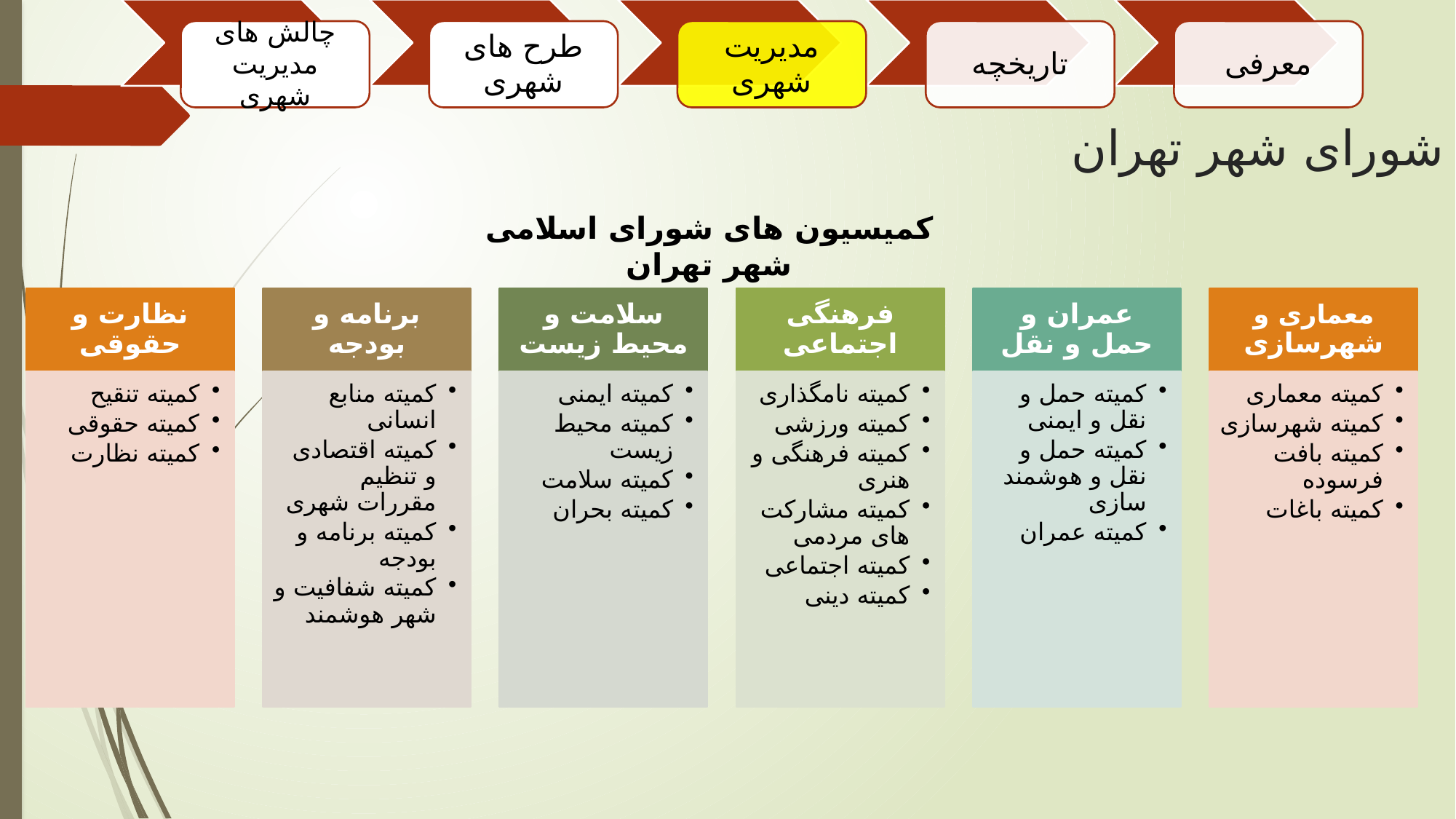

معرفی
تاریخچه
چالش های مدیریت شهری
مدیریت شهری
طرح های شهری
# شورای شهر تهران

کمیسیون های شورای اسلامی شهر تهران

نظارت و حقوقی
برنامه و بودجه
سلامت و محیط زیست
فرهنگی اجتماعی
عمران و حمل و نقل
معماری و شهرسازی
کمیته تنقیح
کمیته حقوقی
کمیته نظارت
کمیته منابع انسانی
کمیته اقتصادی و تنظیم مقررات شهری
کمیته برنامه و بودجه
کمیته شفافیت و شهر هوشمند
کمیته ایمنی
کمیته محیط زیست
کمیته سلامت
کمیته بحران
کمیته نامگذاری
کمیته ورزشی
کمیته فرهنگی و هنری
کمیته مشارکت های مردمی
کمیته اجتماعی
کمیته دینی
کمیته حمل و نقل و ایمنی
کمیته حمل و نقل و هوشمند سازی
کمیته عمران
کمیته معماری
کمیته شهرسازی
کمیته بافت فرسوده
کمیته باغات